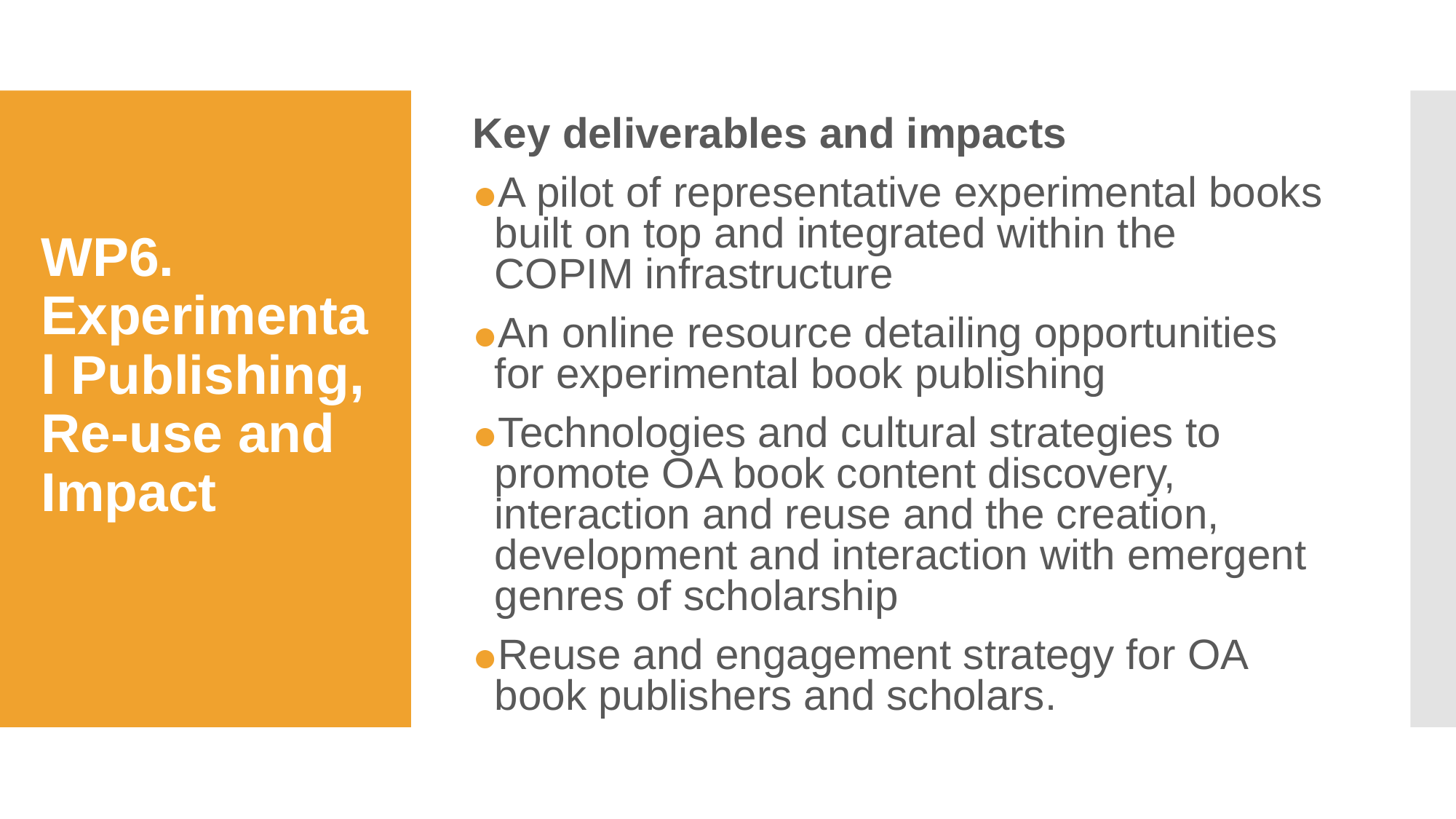

Key deliverables and impacts
A pilot of representative experimental books built on top and integrated within the COPIM infrastructure
An online resource detailing opportunities for experimental book publishing
Technologies and cultural strategies to promote OA book content discovery, interaction and reuse and the creation, development and interaction with emergent genres of scholarship
Reuse and engagement strategy for OA book publishers and scholars.

# WP6. Experimental Publishing, Re-use and Impact